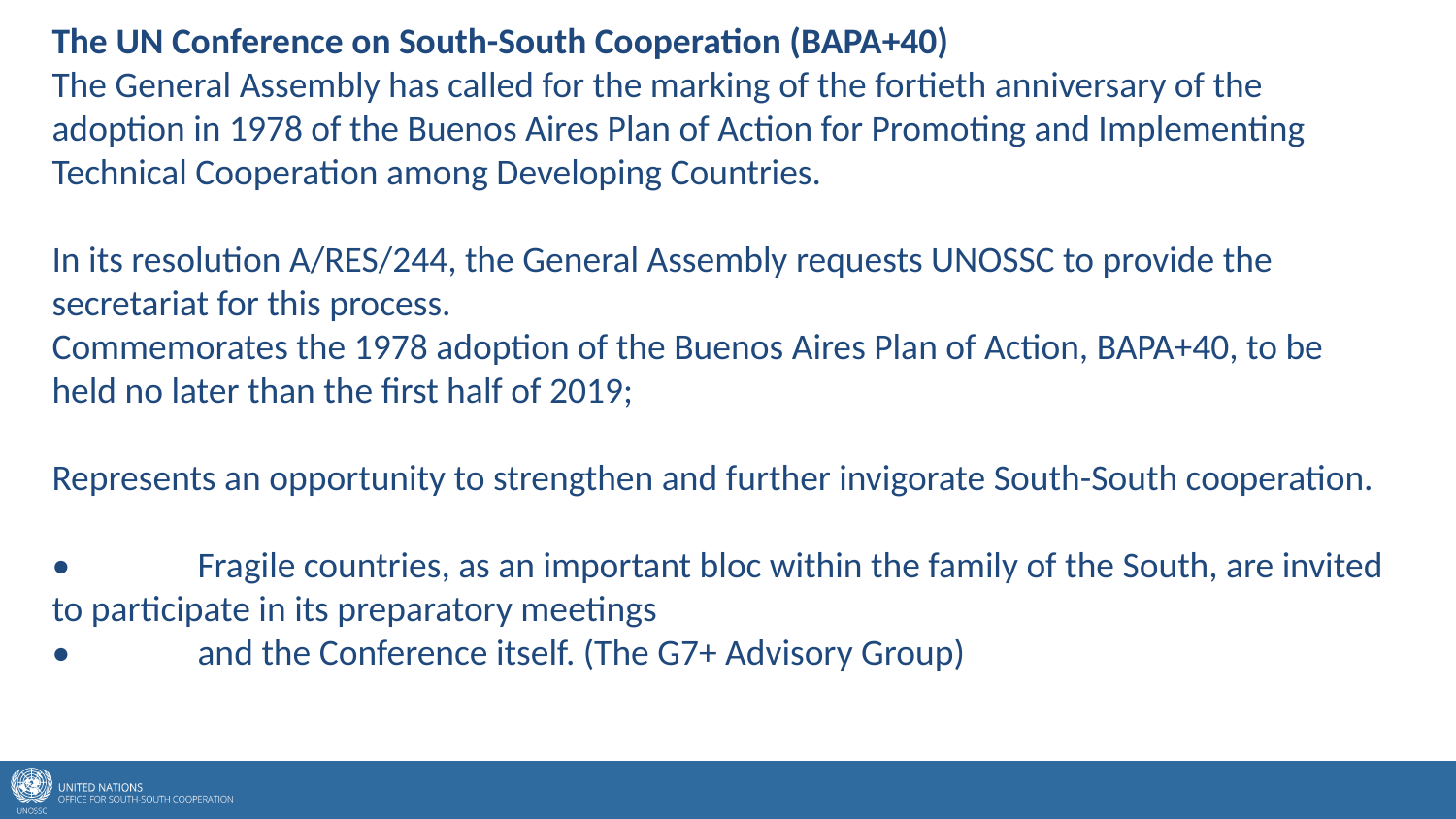

The UN Conference on South-South Cooperation (BAPA+40)
The General Assembly has called for the marking of the fortieth anniversary of the adoption in 1978 of the Buenos Aires Plan of Action for Promoting and Implementing Technical Cooperation among Developing Countries.

In its resolution A/RES/244, the General Assembly requests UNOSSC to provide the secretariat for this process.
Commemorates the 1978 adoption of the Buenos Aires Plan of Action, BAPA+40, to be held no later than the first half of 2019;

Represents an opportunity to strengthen and further invigorate South-South cooperation.

•	Fragile countries, as an important bloc within the family of the South, are invited to participate in its preparatory meetings
•	and the Conference itself. (The G7+ Advisory Group)